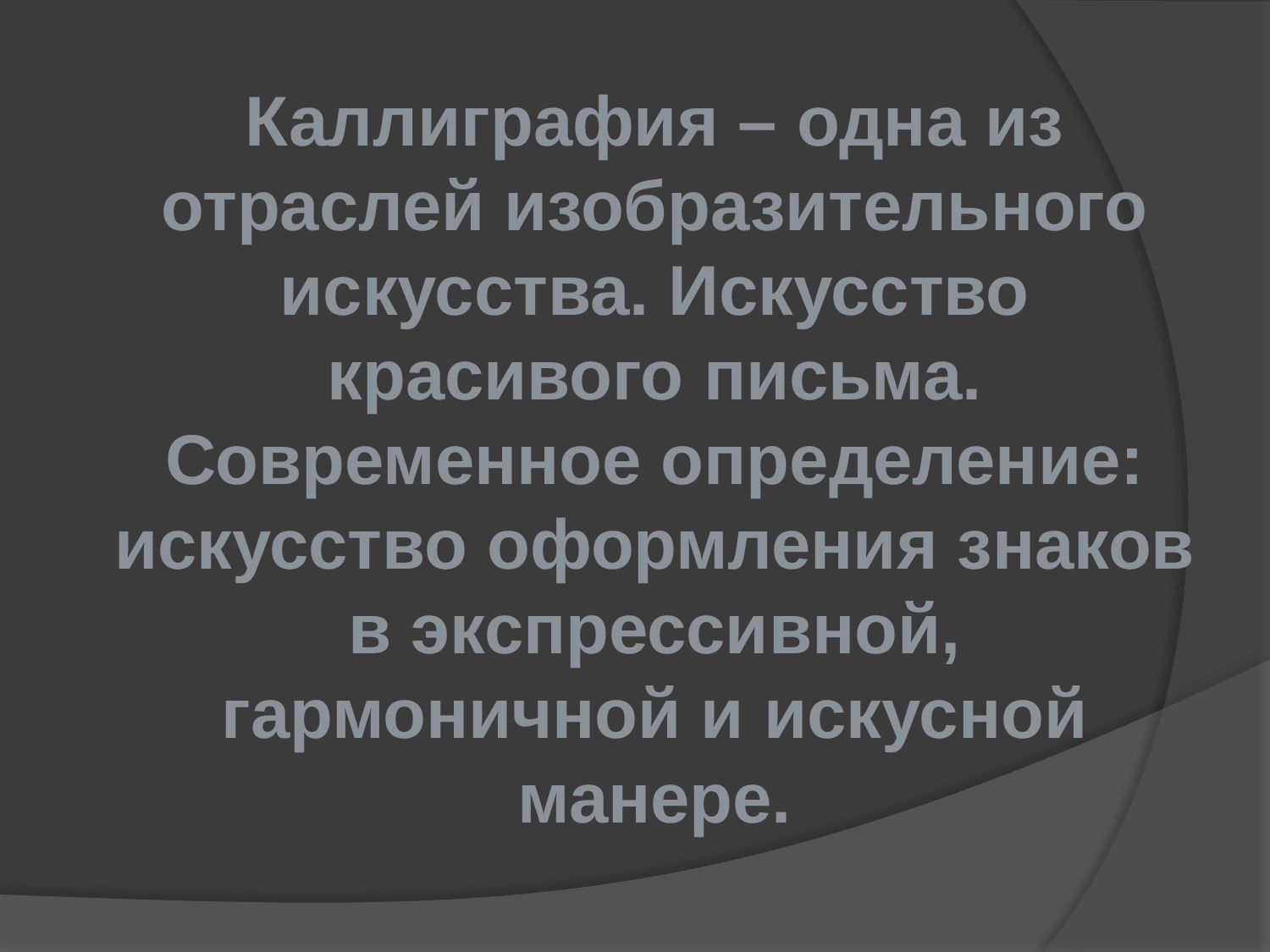

Каллиграфия – одна из отраслей изобразительного искусства. Искусство красивого письма. Современное определение: искусство оформления знаков в экспрессивной, гармоничной и искусной манере.